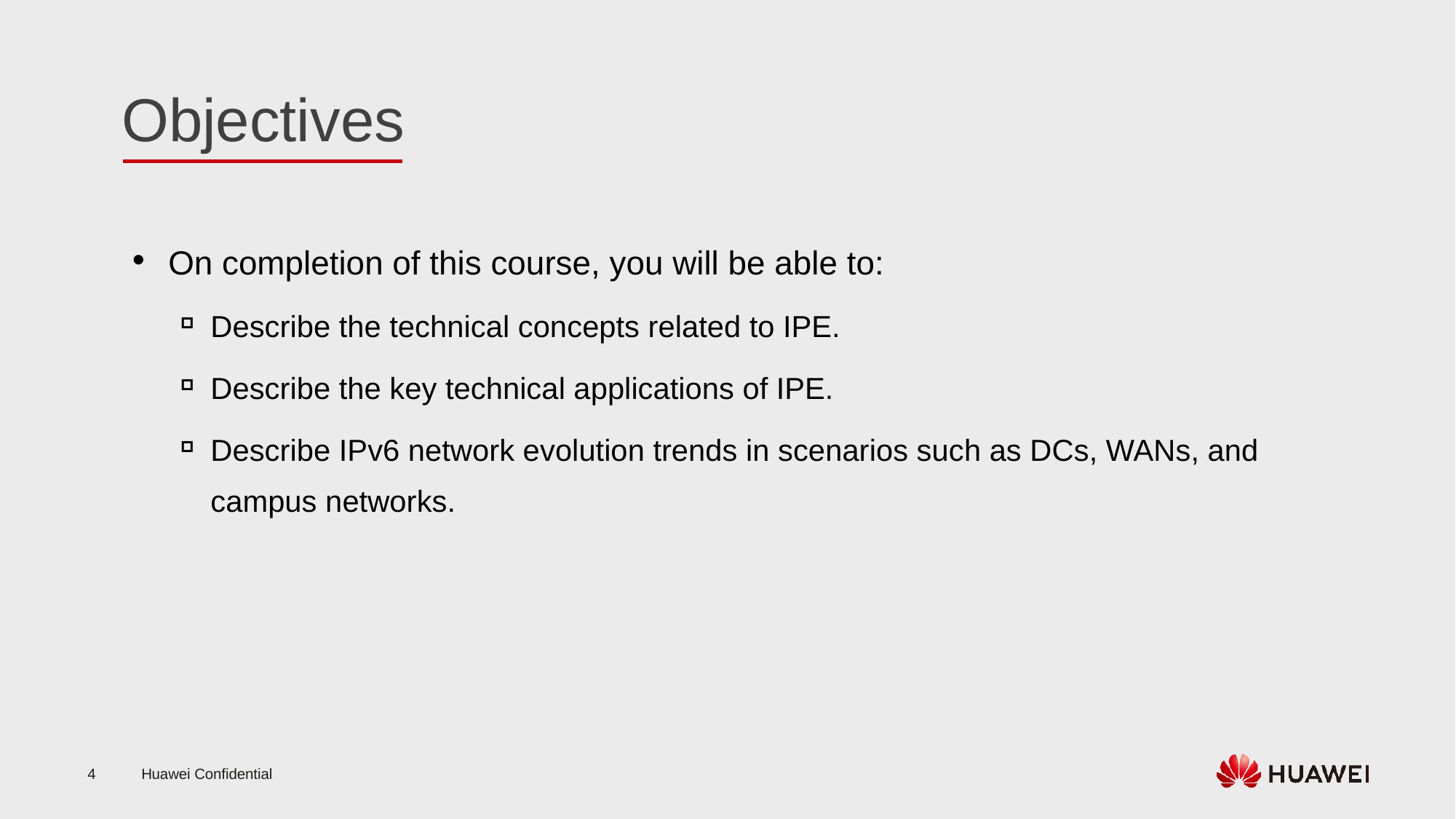

On completion of this course, you will be able to:
Describe the technical concepts related to IPE.
Describe the key technical applications of IPE.
Describe IPv6 network evolution trends in scenarios such as DCs, WANs, and campus networks.